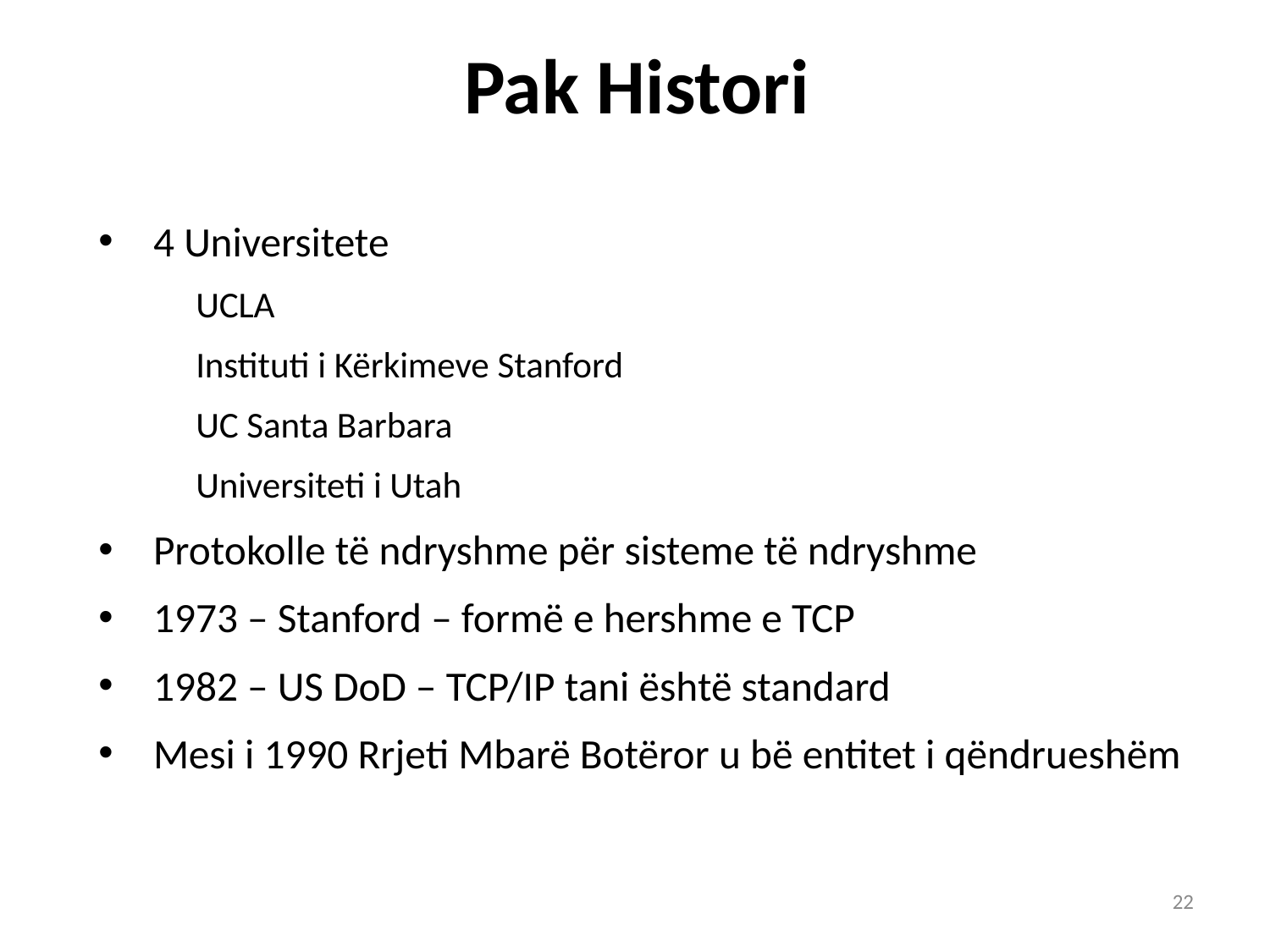

# Pak Histori
4 Universitete
UCLA
Instituti i Kërkimeve Stanford
UC Santa Barbara
Universiteti i Utah
Protokolle të ndryshme për sisteme të ndryshme
1973 – Stanford – formë e hershme e TCP
1982 – US DoD – TCP/IP tani është standard
Mesi i 1990 Rrjeti Mbarë Botëror u bë entitet i qëndrueshëm
22